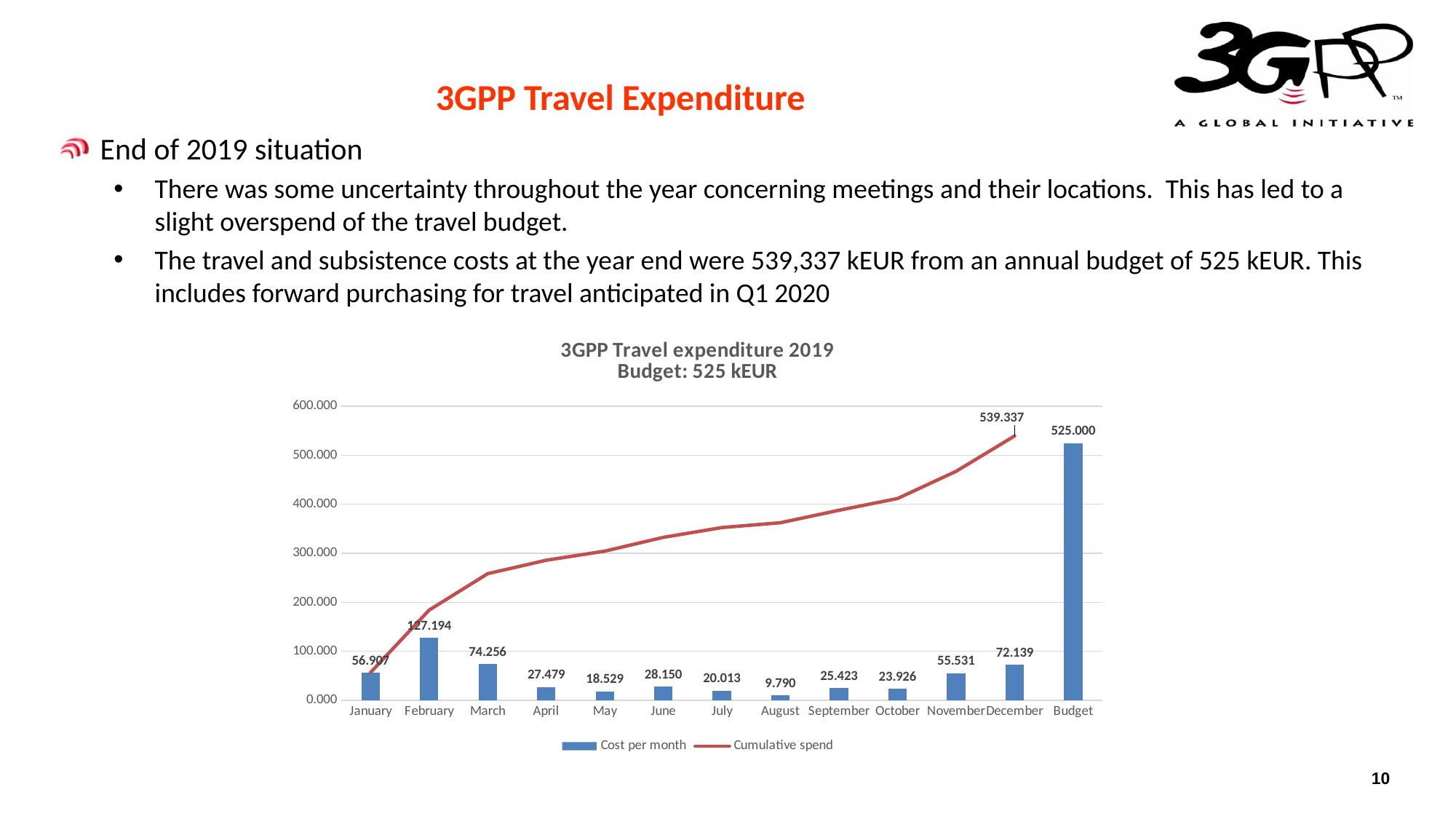

# 3GPP Travel Expenditure
End of 2019 situation
There was some uncertainty throughout the year concerning meetings and their locations.  This has led to a slight overspend of the travel budget.
The travel and subsistence costs at the year end were 539,337 kEUR from an annual budget of 525 kEUR. This includes forward purchasing for travel anticipated in Q1 2020

### Chart: 3GPP Travel expenditure 2019

Budget: 525 kEUR

| Category | Cost per month | Cumulative spend |
|---|---|---|
| January | 56.907 | 56.907 |
| February | 127.194 | 184.101 |
| March | 74.256 | 258.35699999999997 |
| April | 27.479 | 285.83599999999996 |
| May | 18.529 | 304.36499999999995 |
| June | 28.15 | 332.51499999999993 |
| July | 20.013 | 352.5279999999999 |
| August | 9.79 | 362.3179999999999 |
| September | 25.423 | 387.74099999999993 |
| October | 23.926 | 411.6669999999999 |
| November | 55.531 | 467.1979999999999 |
| December | 72.139 | 539.3369999999999 |
| Budget | 525.0 | None |
10
10